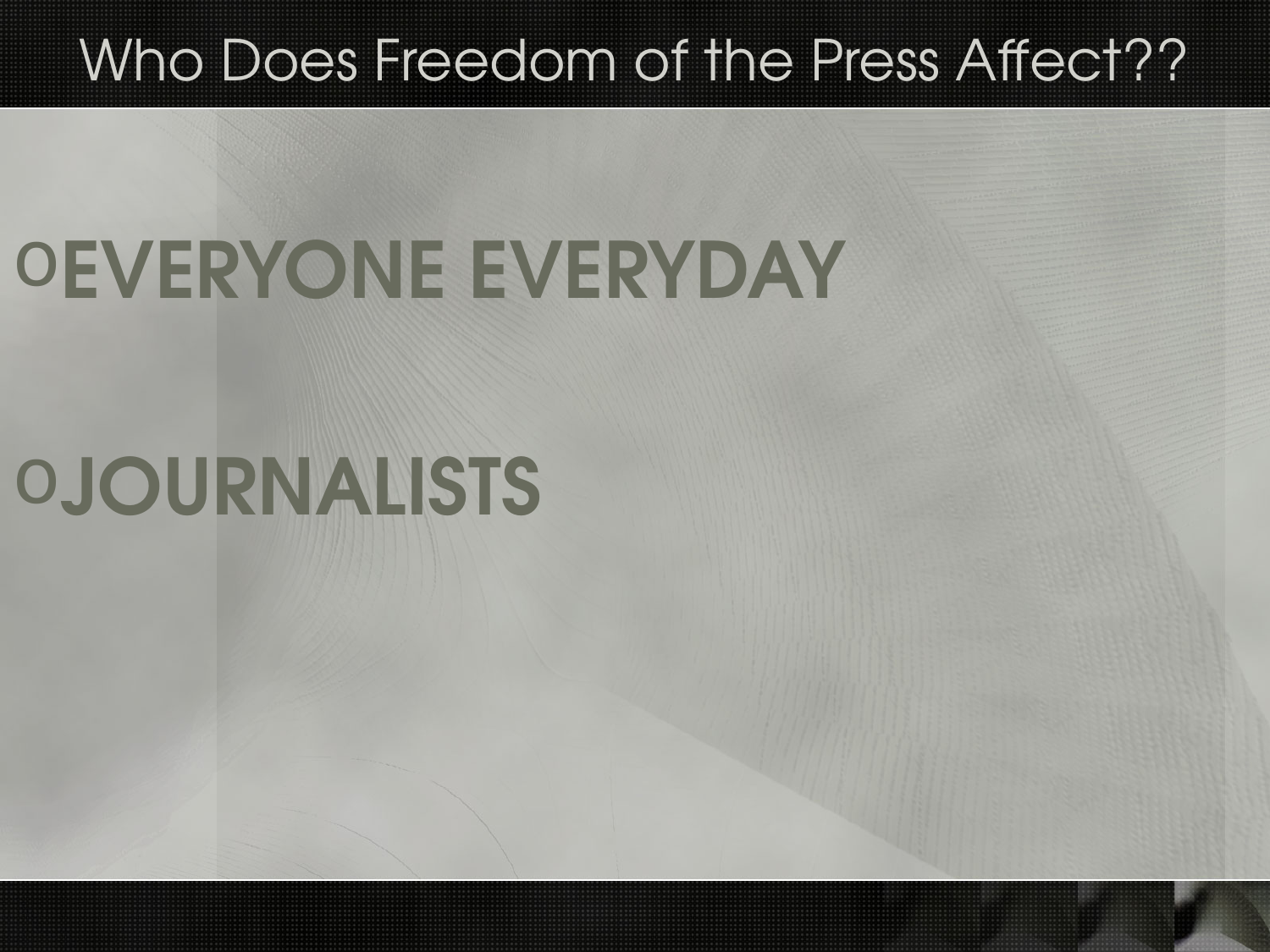

# Who Does Freedom of the Press Affect??

Everyone everyday

journalists